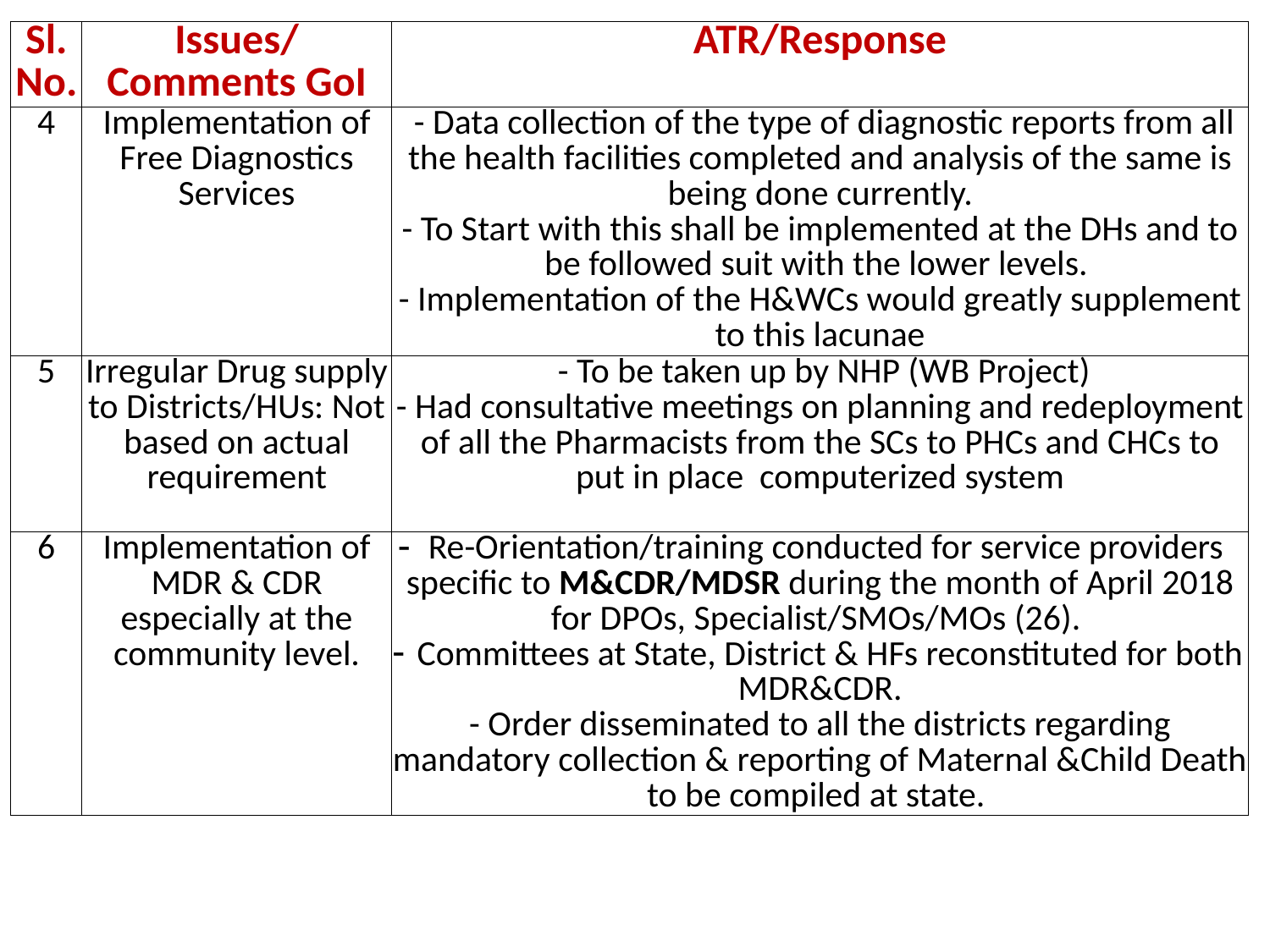

| Sl. No. | Issues/Comments GoI | ATR/Response |
| --- | --- | --- |
| 4 | Implementation of Free Diagnostics Services | - Data collection of the type of diagnostic reports from all the health facilities completed and analysis of the same is being done currently. - To Start with this shall be implemented at the DHs and to be followed suit with the lower levels. - Implementation of the H&WCs would greatly supplement to this lacunae |
| 5 | Irregular Drug supply to Districts/HUs: Not based on actual requirement | - To be taken up by NHP (WB Project) - Had consultative meetings on planning and redeployment of all the Pharmacists from the SCs to PHCs and CHCs to put in place computerized system |
| 6 | Implementation of MDR & CDR especially at the community level. | Re-Orientation/training conducted for service providers specific to M&CDR/MDSR during the month of April 2018 for DPOs, Specialist/SMOs/MOs (26). Committees at State, District & HFs reconstituted for both MDR&CDR. - Order disseminated to all the districts regarding mandatory collection & reporting of Maternal &Child Death to be compiled at state. |